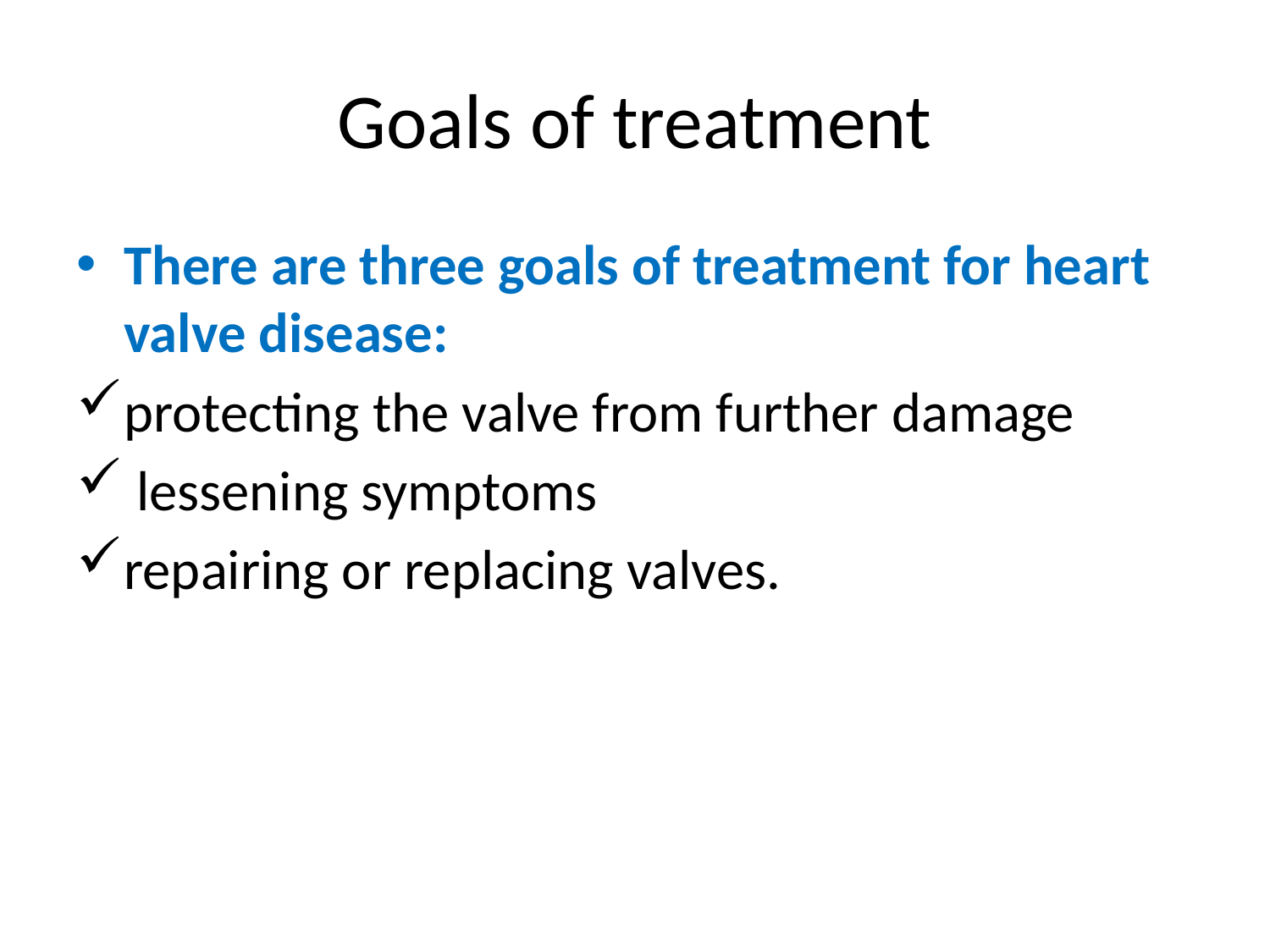

# Goals of treatment
There are three goals of treatment for heart valve disease:
protecting the valve from further damage
 lessening symptoms
repairing or replacing valves.